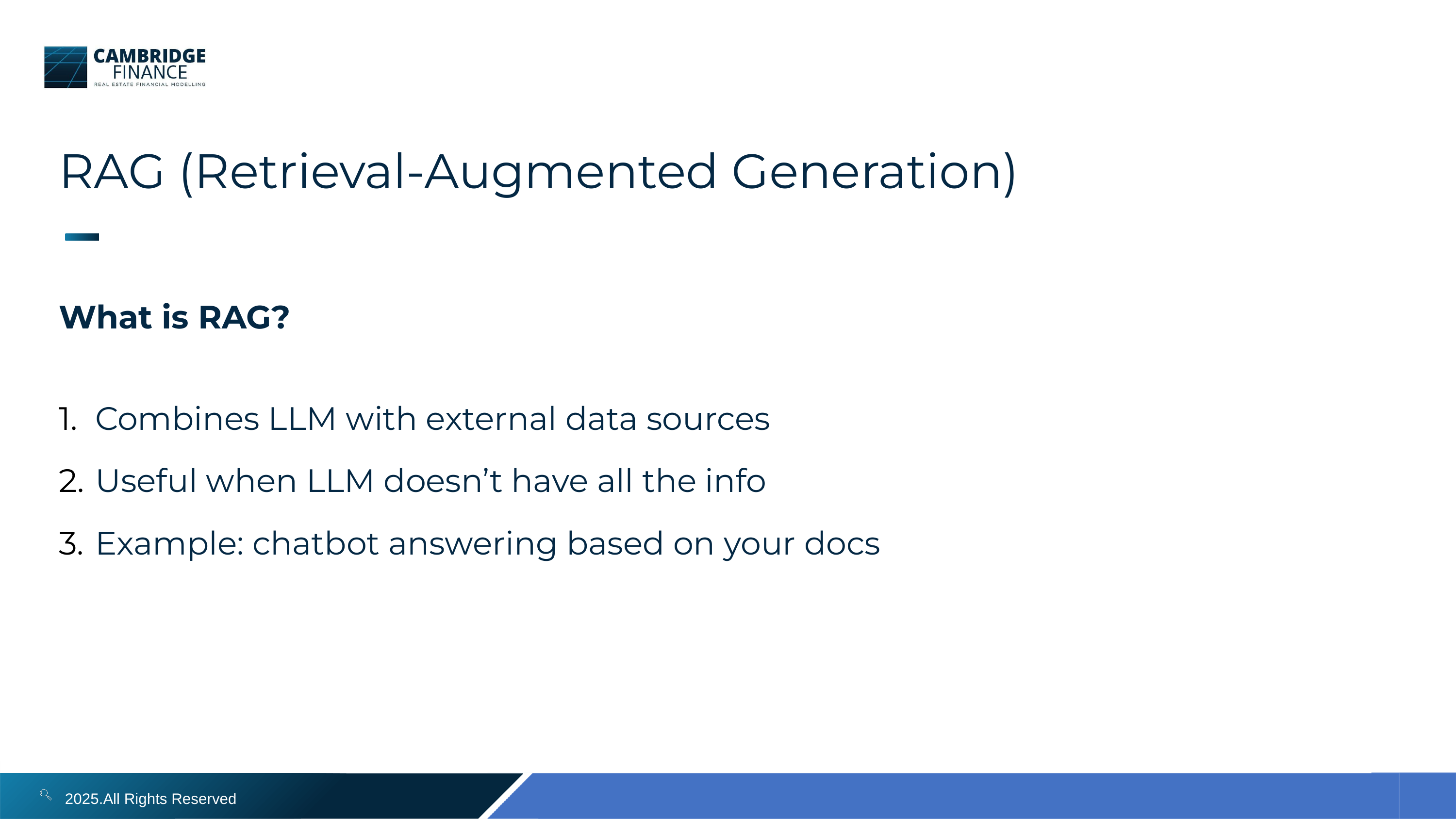

RAG (Retrieval-Augmented Generation)
What is RAG?

Combines LLM with external data sources
Useful when LLM doesn’t have all the info
Example: chatbot answering based on your docs

2025.All Rights Reserved